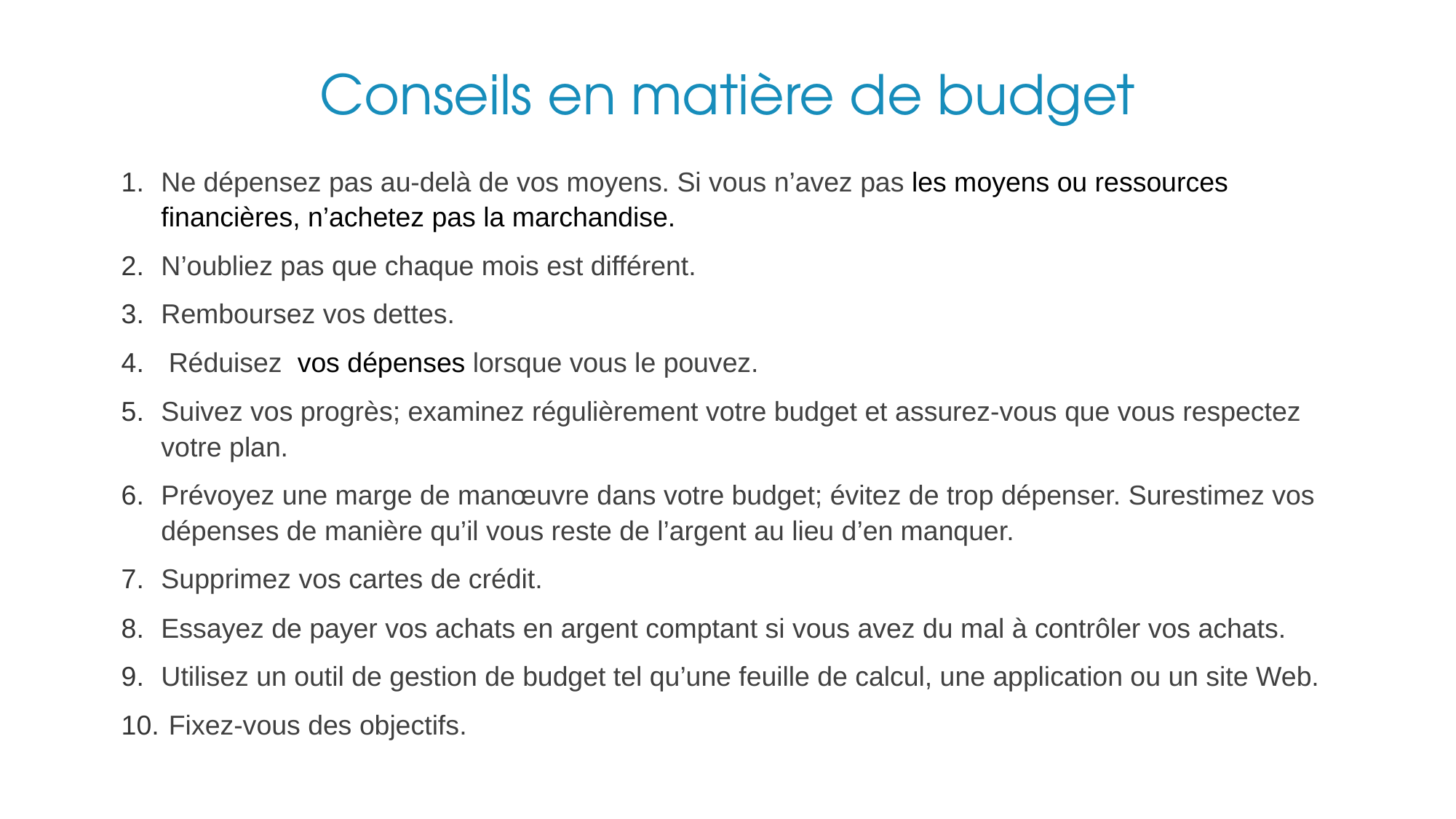

# Conseils en matière de budget
Ne dépensez pas au-delà de vos moyens. Si vous n’avez pas les moyens ou ressources financières, n’achetez pas la marchandise.
N’oubliez pas que chaque mois est différent.
Remboursez vos dettes.
 Réduisez  vos dépenses lorsque vous le pouvez.
Suivez vos progrès; examinez régulièrement votre budget et assurez-vous que vous respectez votre plan.
Prévoyez une marge de manœuvre dans votre budget; évitez de trop dépenser. Surestimez vos dépenses de manière qu’il vous reste de l’argent au lieu d’en manquer.
Supprimez vos cartes de crédit.
Essayez de payer vos achats en argent comptant si vous avez du mal à contrôler vos achats.
Utilisez un outil de gestion de budget tel qu’une feuille de calcul, une application ou un site Web.
 Fixez-vous des objectifs.